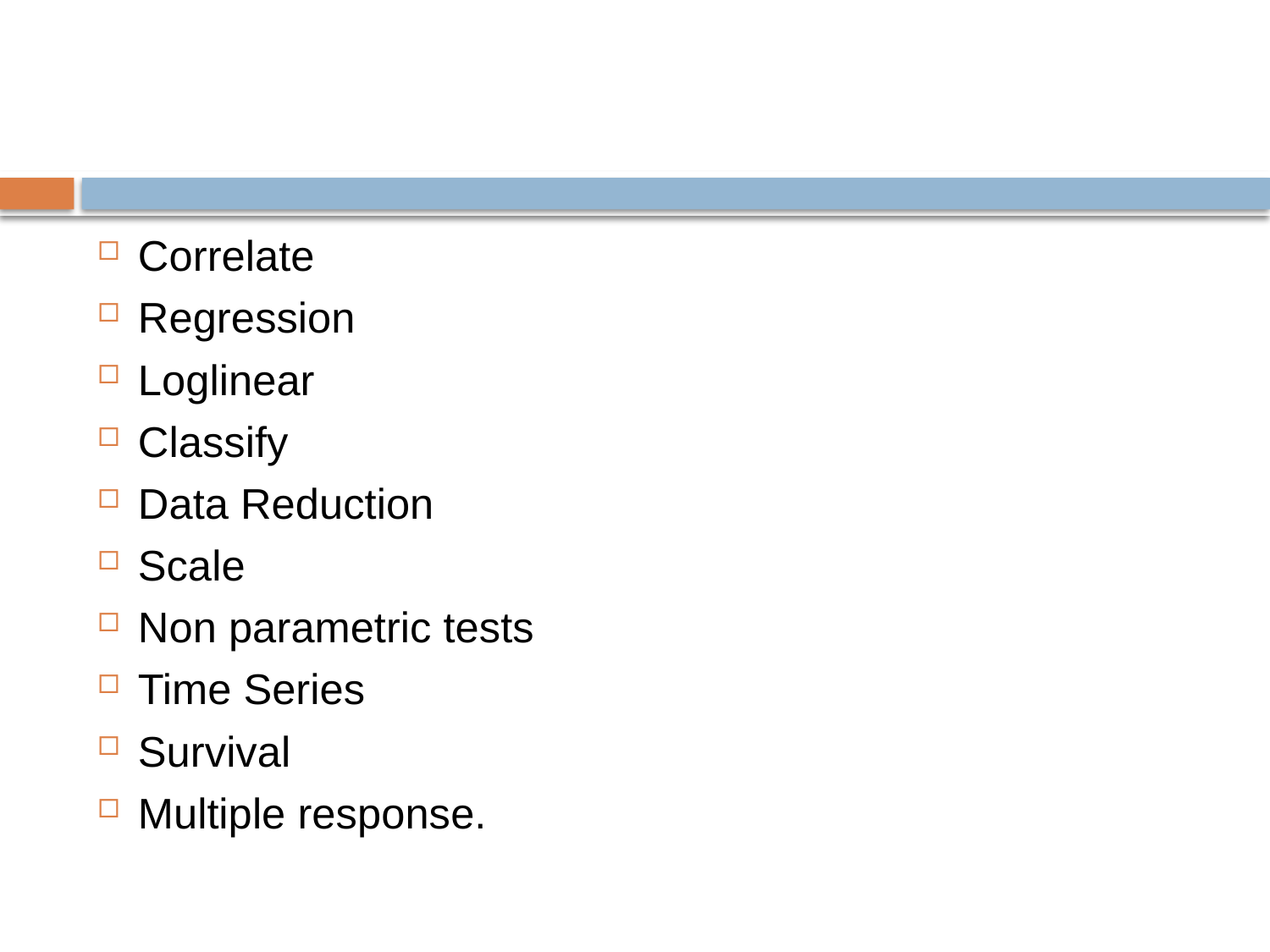

#
Correlate
Regression
Loglinear
Classify
Data Reduction
Scale
Non parametric tests
Time Series
Survival
Multiple response.